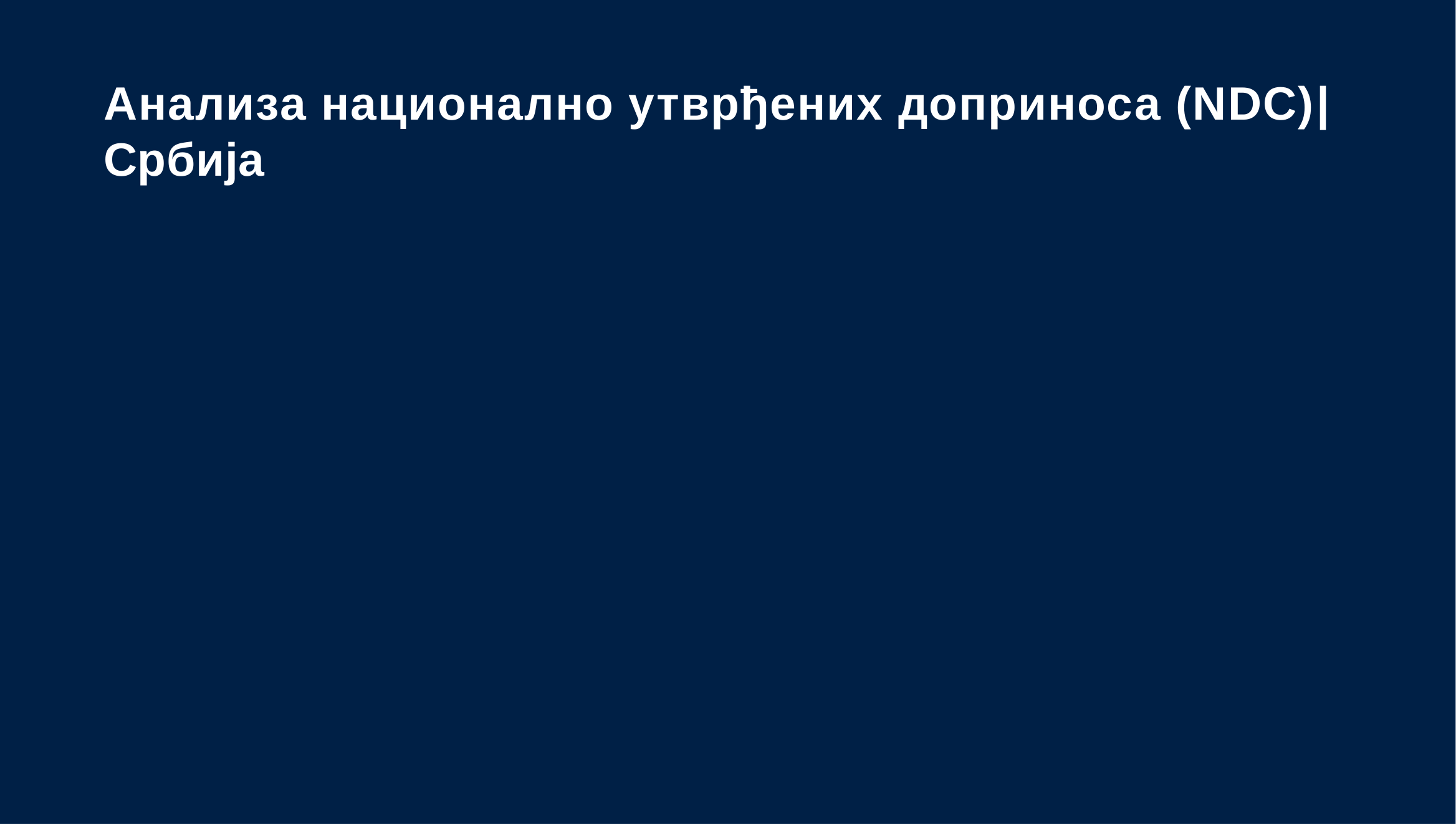

# Анализа национално утврђених доприноса (NDC)| Србија